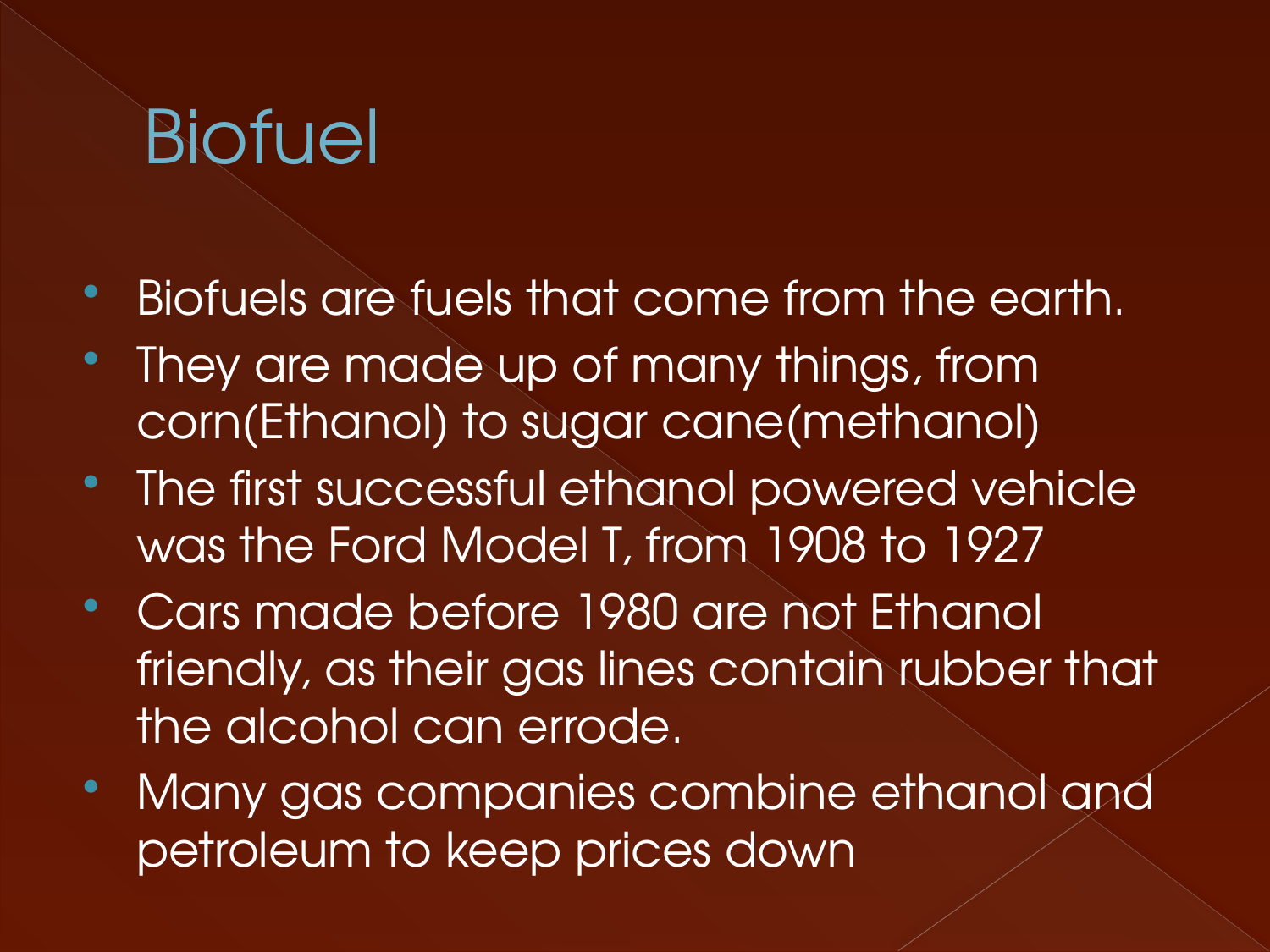

# Biofuel
Biofuels are fuels that come from the earth.
They are made up of many things, from corn(Ethanol) to sugar cane(methanol)
The first successful ethanol powered vehicle was the Ford Model T, from 1908 to 1927
Cars made before 1980 are not Ethanol friendly, as their gas lines contain rubber that the alcohol can errode.
Many gas companies combine ethanol and petroleum to keep prices down